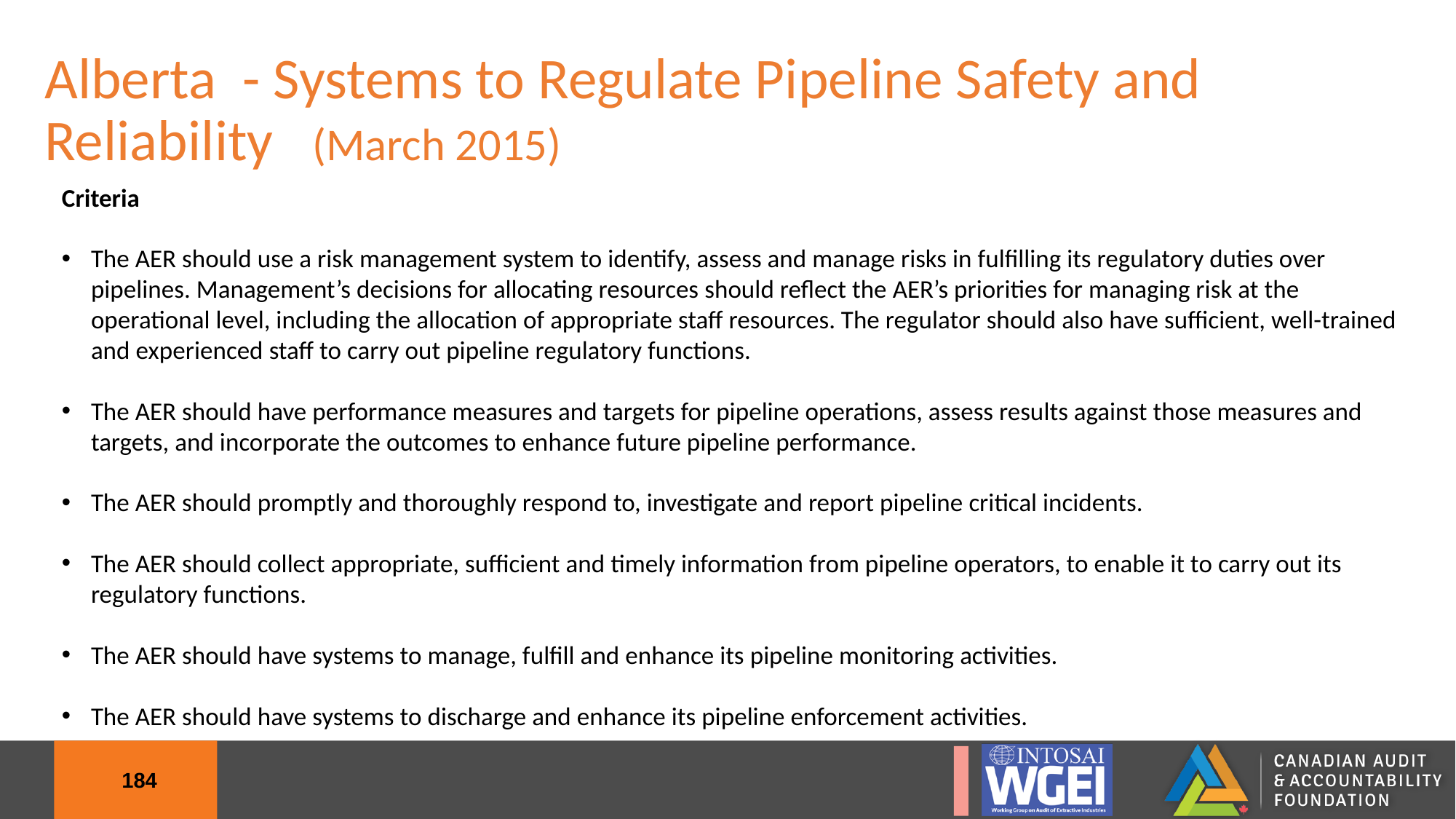

Alberta  - Systems to Regulate Pipeline Safety and Reliability   (March 2015)
Criteria

The AER should use a risk management system to identify, assess and manage risks in fulfilling its regulatory duties over pipelines. Management’s decisions for allocating resources should reflect the AER’s priorities for managing risk at the operational level, including the allocation of appropriate staff resources. The regulator should also have sufficient, well-trained and experienced staff to carry out pipeline regulatory functions.

The AER should have performance measures and targets for pipeline operations, assess results against those measures and targets, and incorporate the outcomes to enhance future pipeline performance.

The AER should promptly and thoroughly respond to, investigate and report pipeline critical incidents.

The AER should collect appropriate, sufficient and timely information from pipeline operators, to enable it to carry out its regulatory functions.

The AER should have systems to manage, fulfill and enhance its pipeline monitoring activities.

The AER should have systems to discharge and enhance its pipeline enforcement activities.